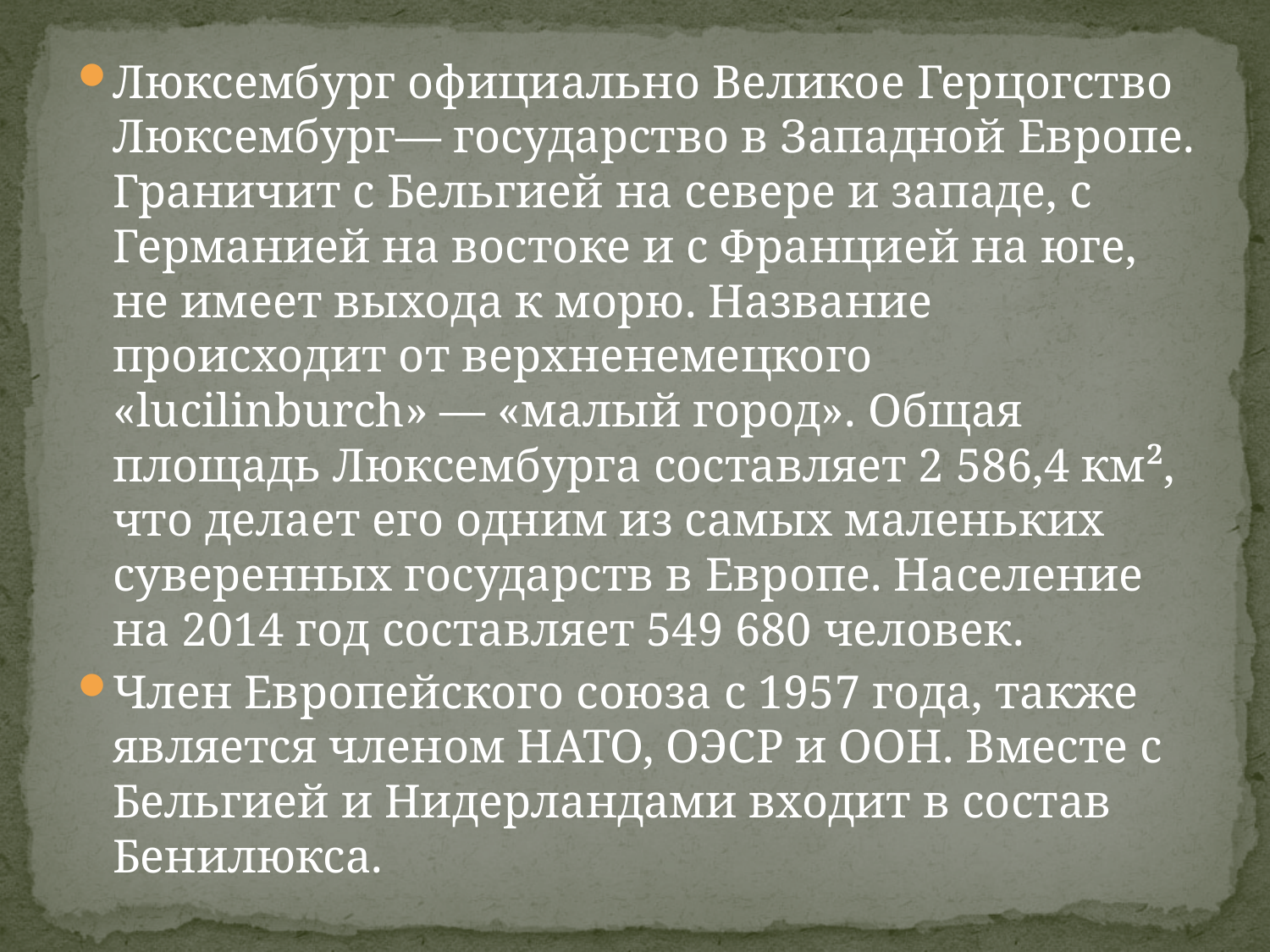

Люксембург официально Великое Герцогство Люксембург— государство в Западной Европе. Граничит с Бельгией на севере и западе, с Германией на востоке и с Францией на юге, не имеет выхода к морю. Название происходит от верхненемецкого «lucilinburch» — «малый город». Общая площадь Люксембурга составляет 2 586,4 км², что делает его одним из самых маленьких суверенных государств в Европе. Население на 2014 год составляет 549 680 человек.
Член Европейского союза с 1957 года, также является членом НАТО, ОЭСР и ООН. Вместе с Бельгией и Нидерландами входит в состав Бенилюкса.